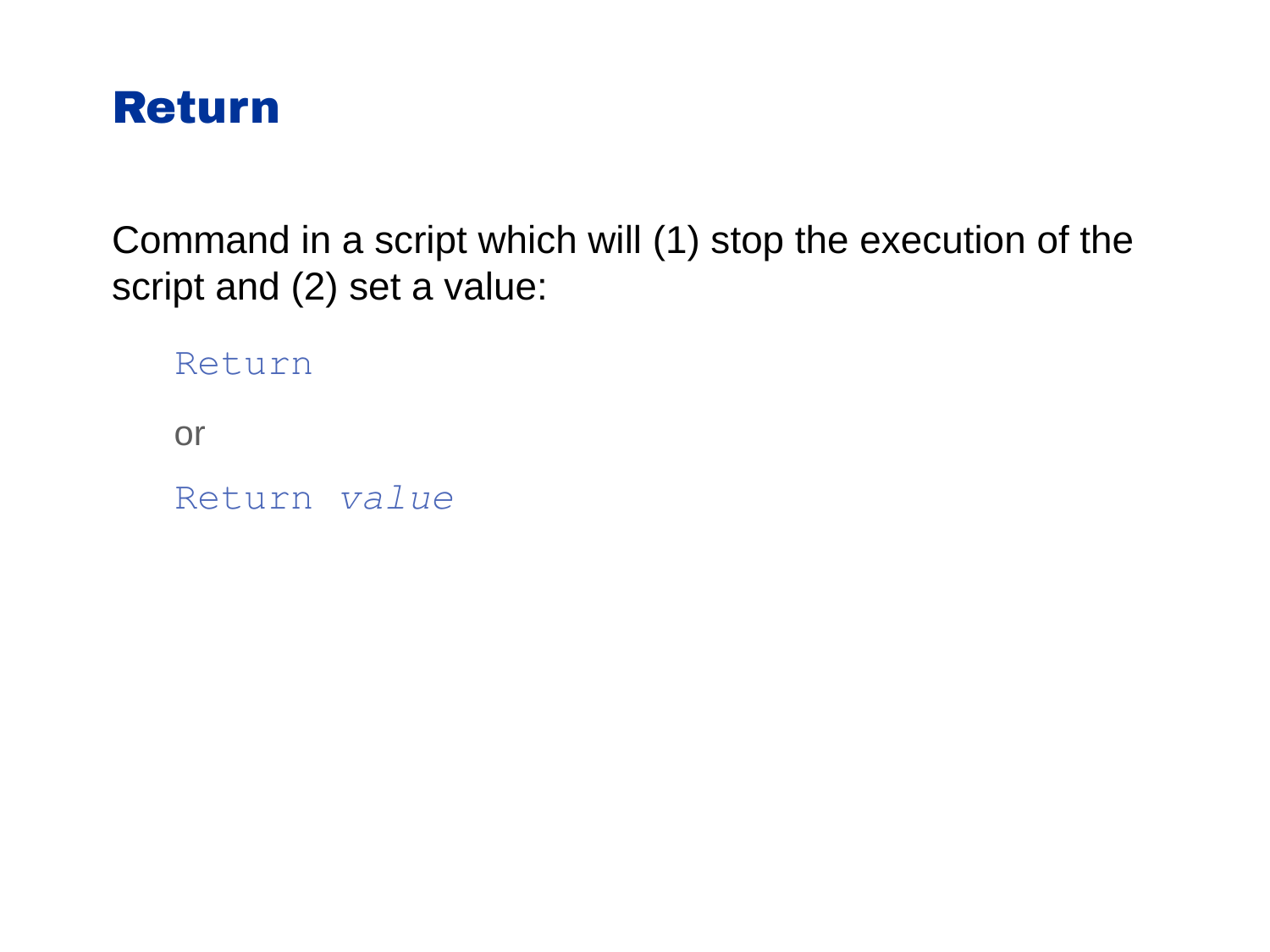

# Return
Command in a script which will (1) stop the execution of the script and (2) set a value:
Return
or
Return value